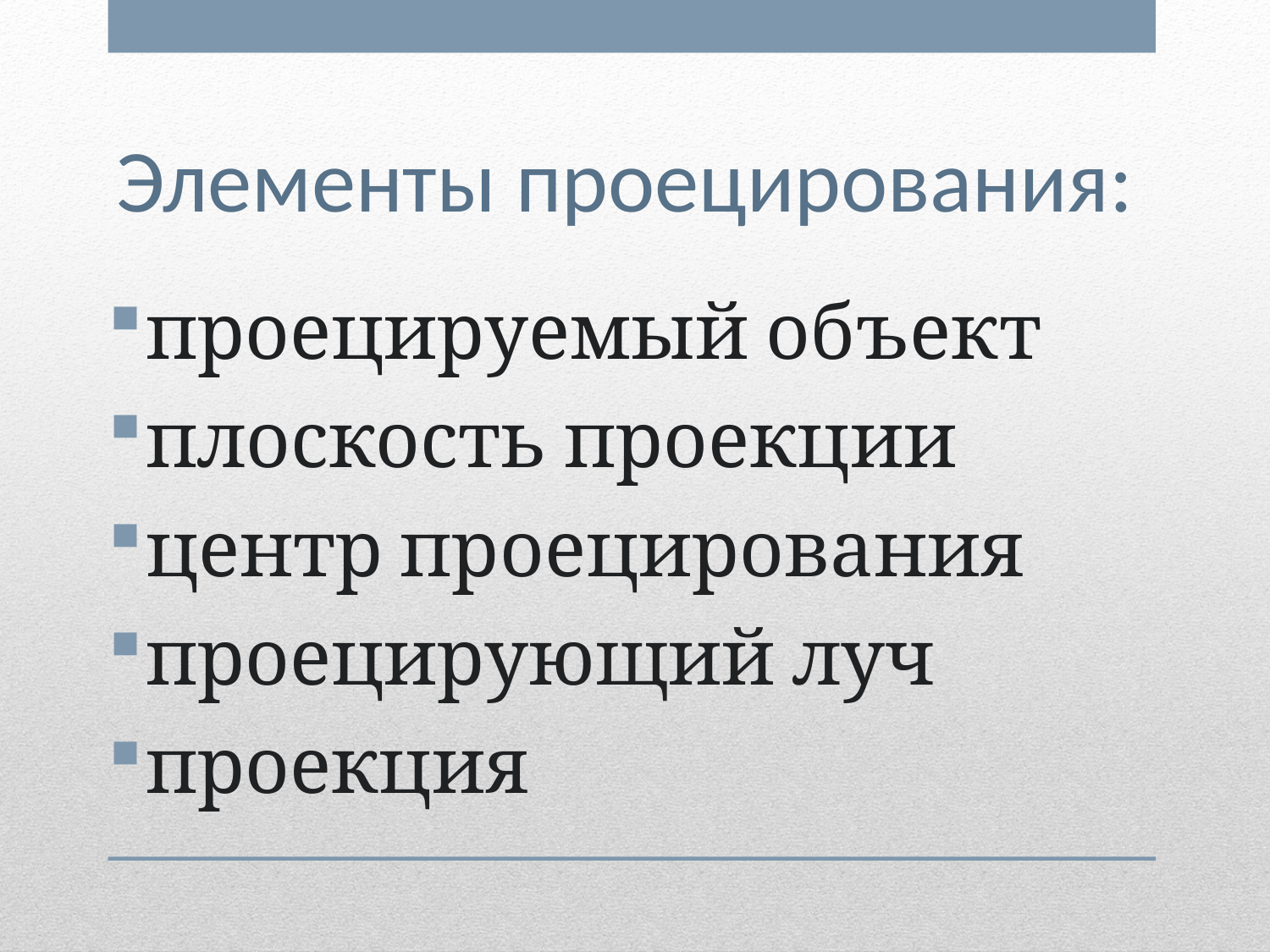

# Элементы проецирования:
проецируемый объект
плоскость проекции
центр проецирования
проецирующий луч
проекция